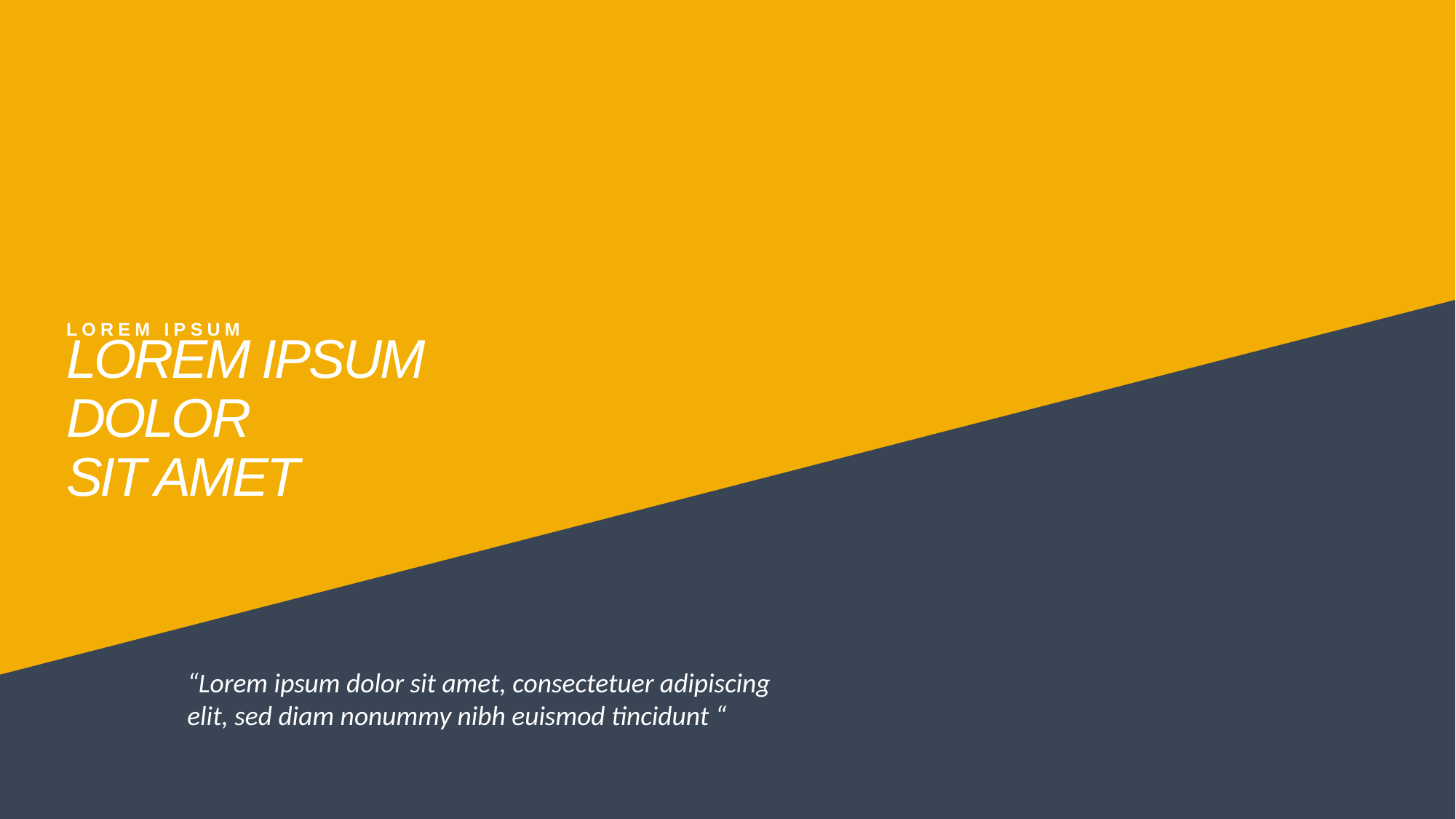

LOREM IPSUM
LOREM IPSUM DOLOR
SIT AMET
“Lorem ipsum dolor sit amet, consectetuer adipiscing elit, sed diam nonummy nibh euismod tincidunt “